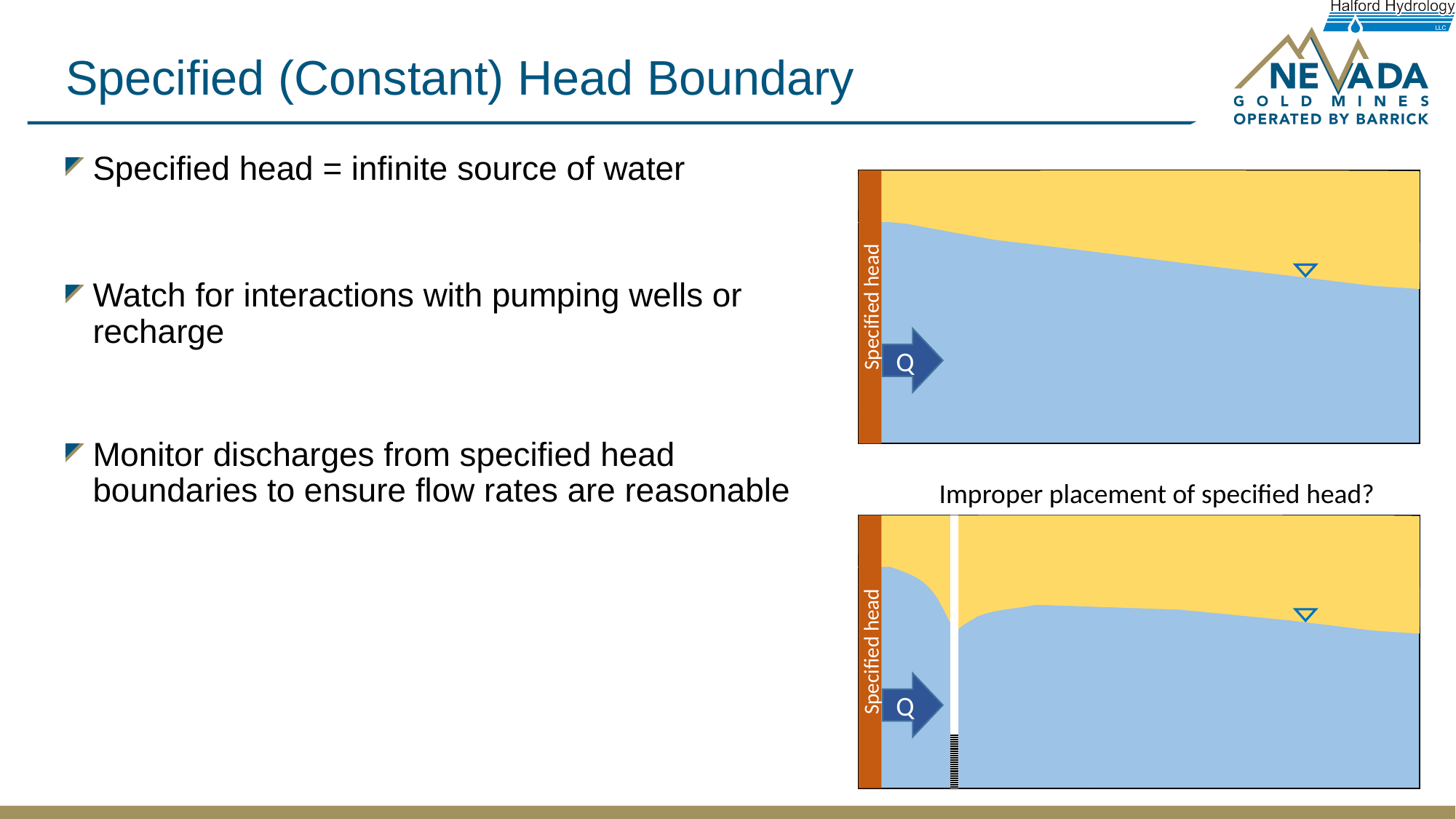

# Specified (Constant) Head Boundary
Specified head = infinite source of water
Watch for interactions with pumping wells or recharge
Monitor discharges from specified head boundaries to ensure flow rates are reasonable

Specified head

Q
Improper placement of specified head?

Specified head

Q